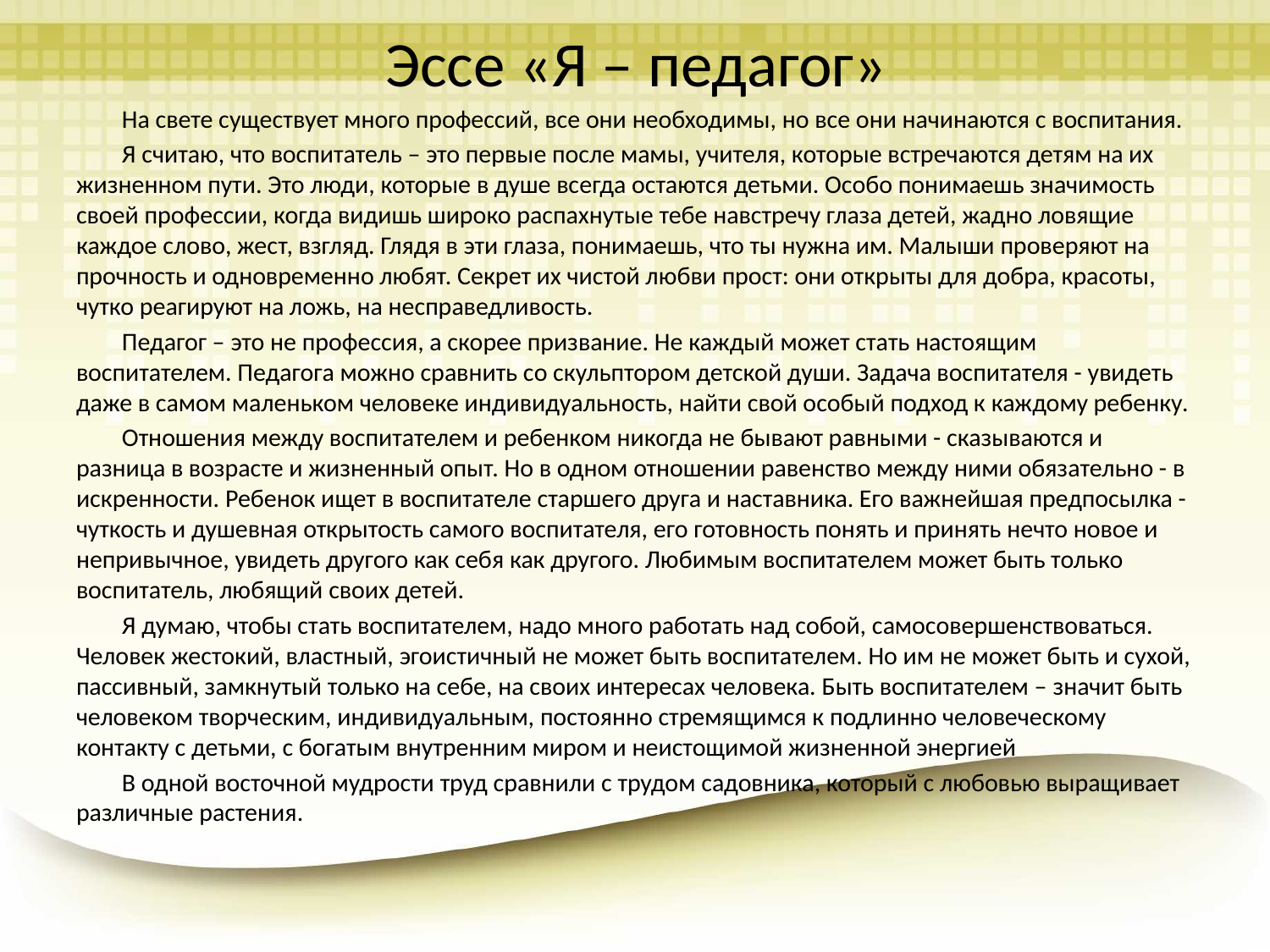

# Эссе «Я – педагог»
	На свете существует много профессий, все они необходимы, но все они начинаются с воспитания.
	Я считаю, что воспитатель – это первые после мамы, учителя, которые встречаются детям на их жизненном пути. Это люди, которые в душе всегда остаются детьми. Особо понимаешь значимость своей профессии, когда видишь широко распахнутые тебе навстречу глаза детей, жадно ловящие каждое слово, жест, взгляд. Глядя в эти глаза, понимаешь, что ты нужна им. Малыши проверяют на прочность и одновременно любят. Секрет их чистой любви прост: они открыты для добра, красоты, чутко реагируют на ложь, на несправедливость.
        Педагог – это не профессия, а скорее призвание. Не каждый может стать настоящим воспитателем. Педагога можно сравнить со скульптором детской души. Задача воспитателя - увидеть даже в самом маленьком человеке индивидуальность, найти свой особый подход к каждому ребенку.
	Отношения между воспитателем и ребенком никогда не бывают равными - сказываются и разница в возрасте и жизненный опыт. Но в одном отношении равенство между ними обязательно - в искренности. Ребенок ищет в воспитателе старшего друга и наставника. Его важнейшая предпосылка - чуткость и душевная открытость самого воспитателя, его готовность понять и принять нечто новое и непривычное, увидеть другого как себя как другого. Любимым воспитателем может быть только воспитатель, любящий своих детей.
	Я думаю, чтобы стать воспитателем, надо много работать над собой, самосовершенствоваться. Человек жестокий, властный, эгоистичный не может быть воспитателем. Но им не может быть и сухой, пассивный, замкнутый только на себе, на своих интересах человека. Быть воспитателем – значит быть человеком творческим, индивидуальным, постоянно стремящимся к подлинно человеческому контакту с детьми, с богатым внутренним миром и неистощимой жизненной энергией
	В одной восточной мудрости труд сравнили с трудом садовника, который с любовью выращивает различные растения.